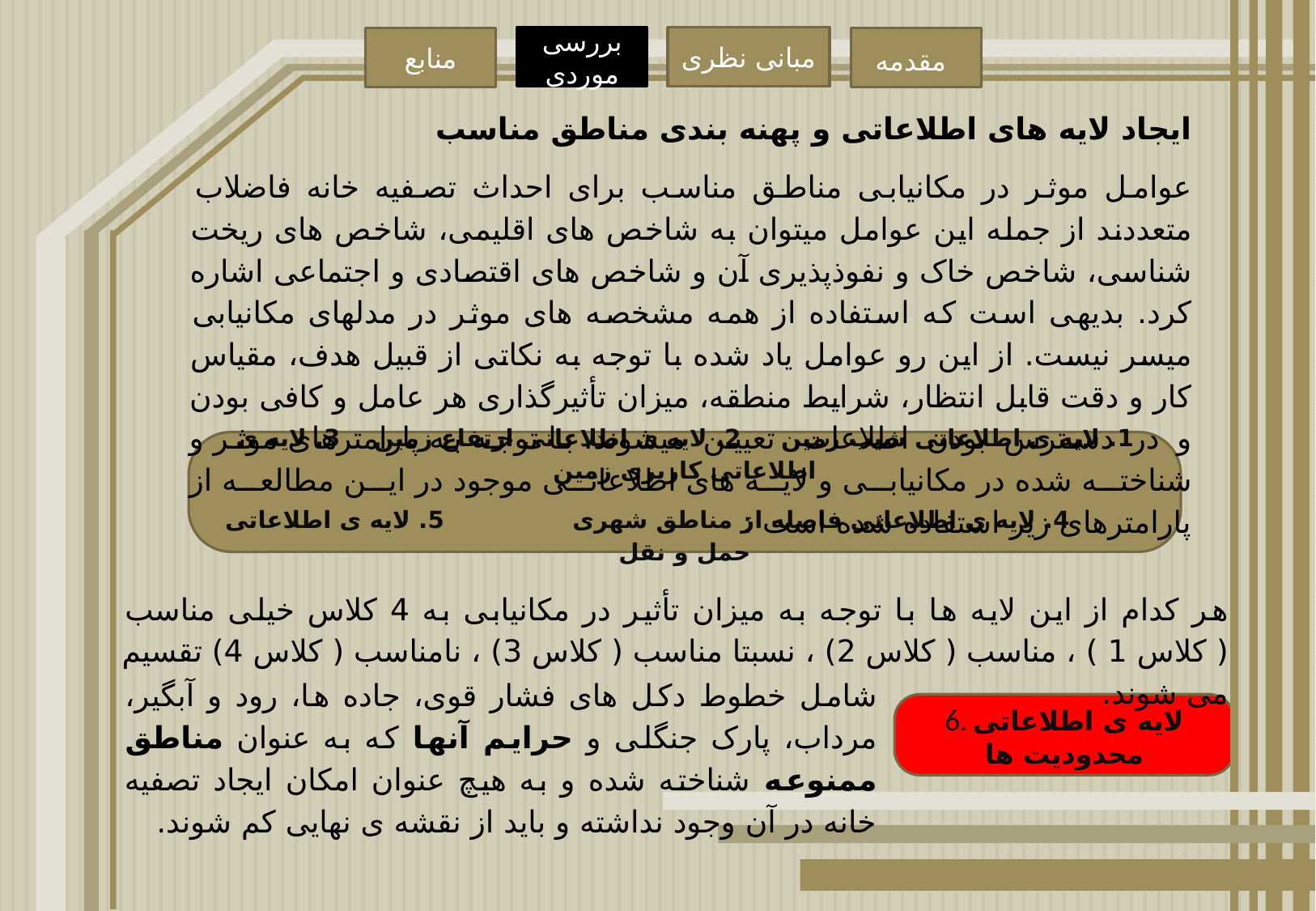

بررسی موردی
مبانی نظری
منابع
مقدمه

ایجاد لایه های اطلاعاتی و پهنه بندی مناطق مناسب
عوامل موثر در مکانیابی مناطق مناسب برای احداث تصفیه خانه فاضلاب متعددند از جمله این عوامل میتوان به شاخص های اقلیمی، شاخص های ریخت شناسی، شاخص خاک و نفوذپذیری آن و شاخص های اقتصادی و اجتماعی اشاره کرد. بدیهی است که استفاده از همه مشخصه های موثر در مدلهای مکانیابی میسر نیست. از این رو عوامل یاد شده با توجه به نکاتی از قبیل هدف، مقیاس کار و دقت قابل انتظار، شرایط منطقه، میزان تأثیرگذاری هر عامل و کافی بودن و در دسترس بودن اطلاعات، تعیین میشوند. با توجه به پارامترهای موثر و شناخته شده در مکانیابی و لایه های اطلاعاتی موجود در این مطالعه از پارامترهای زیر استفاده شده است :
1. لایه ی اطلاعاتی شیب زمین      2. لایه ی اطلاعاتی ارتفاع زمین     3. لایه ی اطلاعاتی کاربری زمین
         4. لایه ی اطلاعاتی فاصله از مناطق شهری                   5. لایه ی اطلاعاتی حمل و نقل
هر کدام از این لایه ها با توجه به میزان تأثیر در مکانیابی به 4 کلاس خیلی مناسب ( کلاس 1 ) ، مناسب ( کلاس 2) ، نسبتا مناسب ( کلاس 3) ، نامناسب ( کلاس 4) تقسیم می شوند.

شامل خطوط دکل های فشار قوی، جاده ها، رود و آبگیر، مرداب، پارک جنگلی و حرایم آنها که به عنوان مناطق ممنوعه شناخته شده و به هیچ عنوان امکان ایجاد تصفیه خانه در آن وجود نداشته و باید از نقشه ی نهایی کم شوند.
6. لایه ی اطلاعاتی محدودیت ها